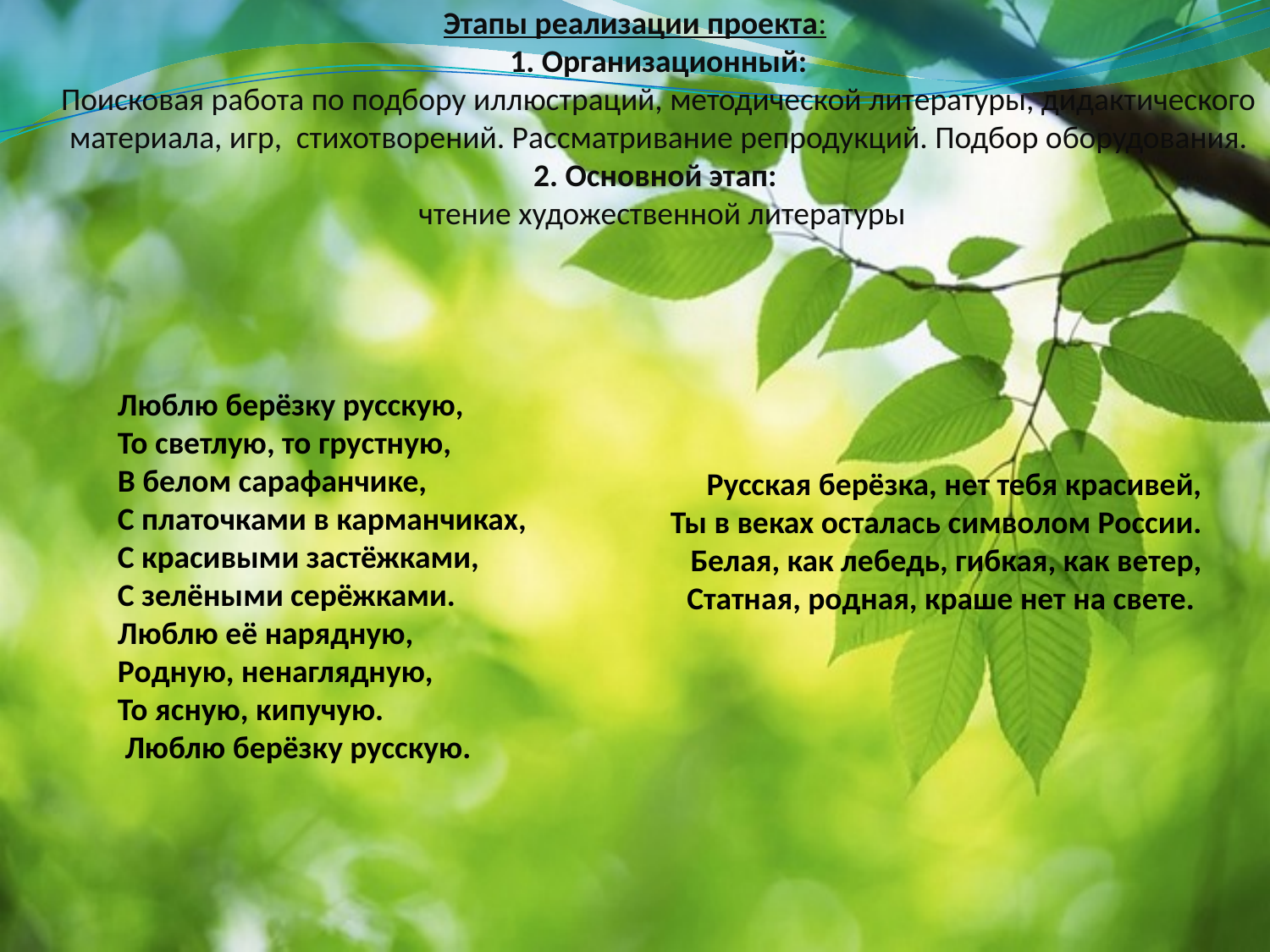

# Этапы реализации проекта: 1. Организационный: Поисковая работа по подбору иллюстраций, методической литературы, дидактического материала, игр,  стихотворений. Рассматривание репродукций. Подбор оборудования. 2. Основной этап: чтение художественной литературы
Люблю берёзку русскую,
То светлую, то грустную,
В белом сарафанчике,
С платочками в карманчиках,
С красивыми застёжками,
С зелёными серёжками.
Люблю её нарядную,
Родную, ненаглядную,
То ясную, кипучую.
 Люблю берёзку русскую.

Русская берёзка, нет тебя красивей,
 Ты в веках осталась символом России.
 Белая, как лебедь, гибкая, как ветер,
 Статная, родная, краше нет на свете.